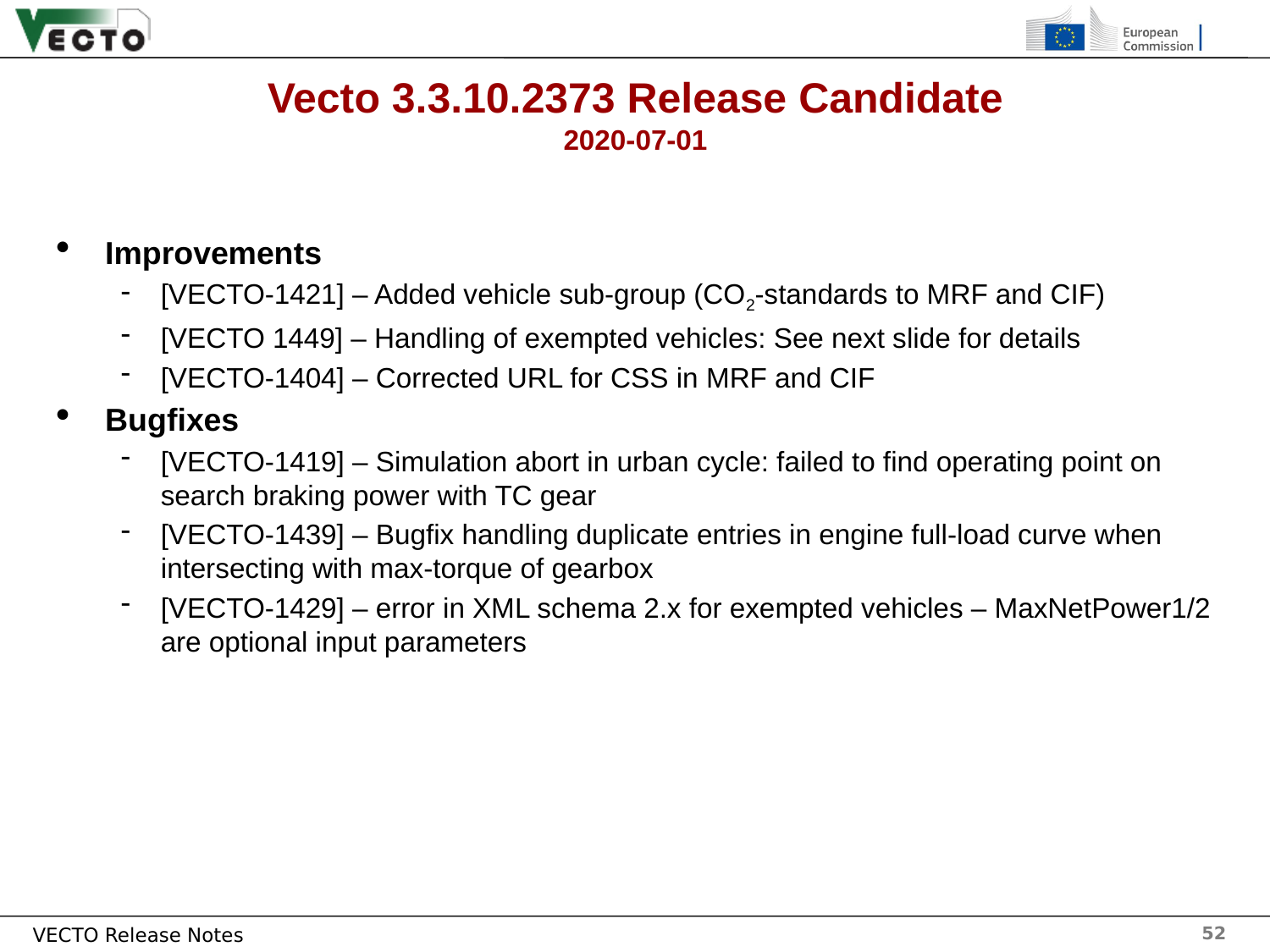

# Vecto 3.3.10.2373 Release Candidate 2020-07-01
Improvements
[VECTO-1421] – Added vehicle sub-group (CO2-standards to MRF and CIF)
[VECTO 1449] – Handling of exempted vehicles: See next slide for details
[VECTO-1404] – Corrected URL for CSS in MRF and CIF
Bugfixes
[VECTO-1419] – Simulation abort in urban cycle: failed to find operating point on search braking power with TC gear
[VECTO-1439] – Bugfix handling duplicate entries in engine full-load curve when intersecting with max-torque of gearbox
[VECTO-1429] – error in XML schema 2.x for exempted vehicles – MaxNetPower1/2 are optional input parameters